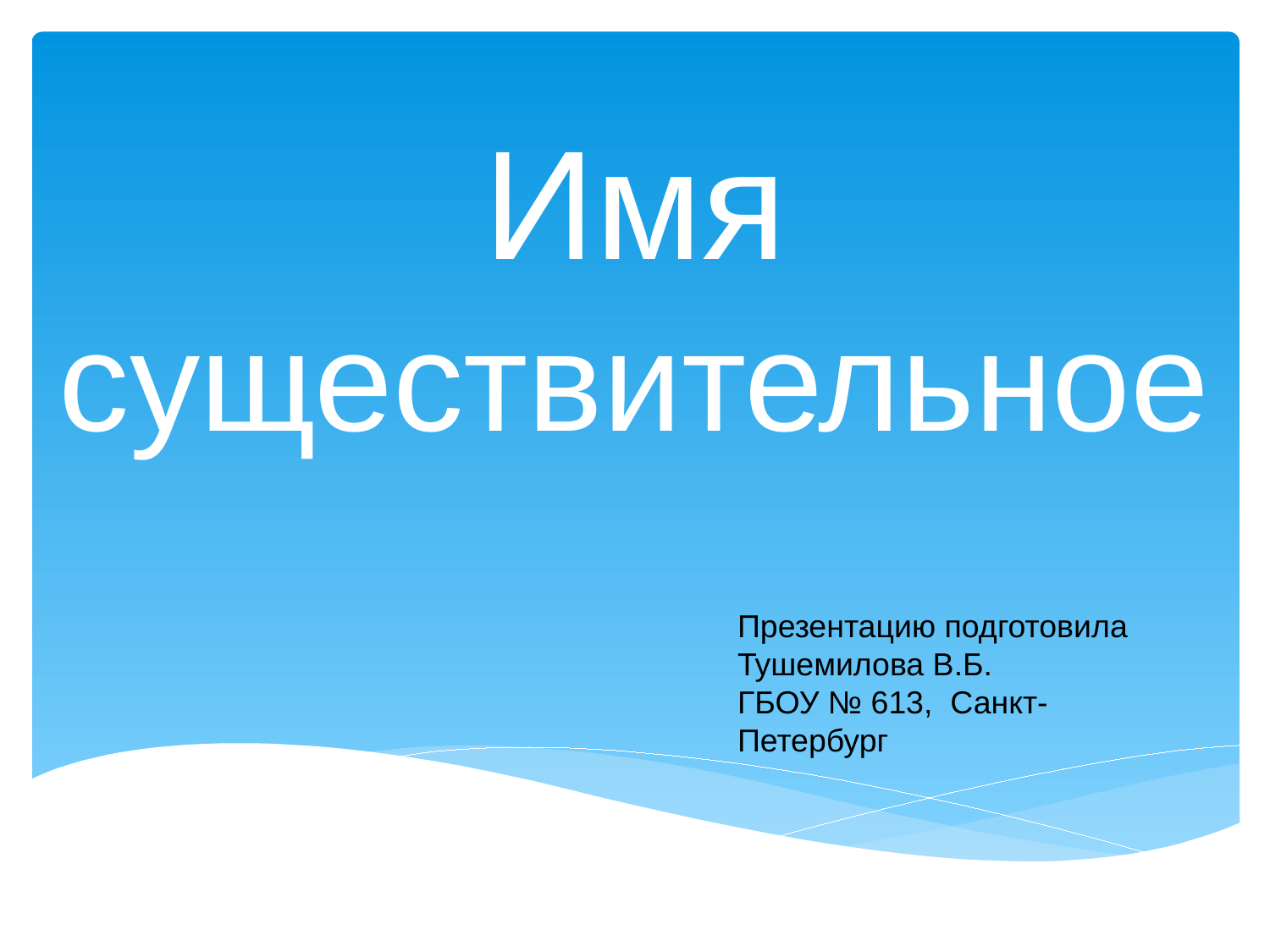

# Имя существительное
Презентацию подготовила
Тушемилова В.Б.
ГБОУ № 613,  Санкт-Петербург